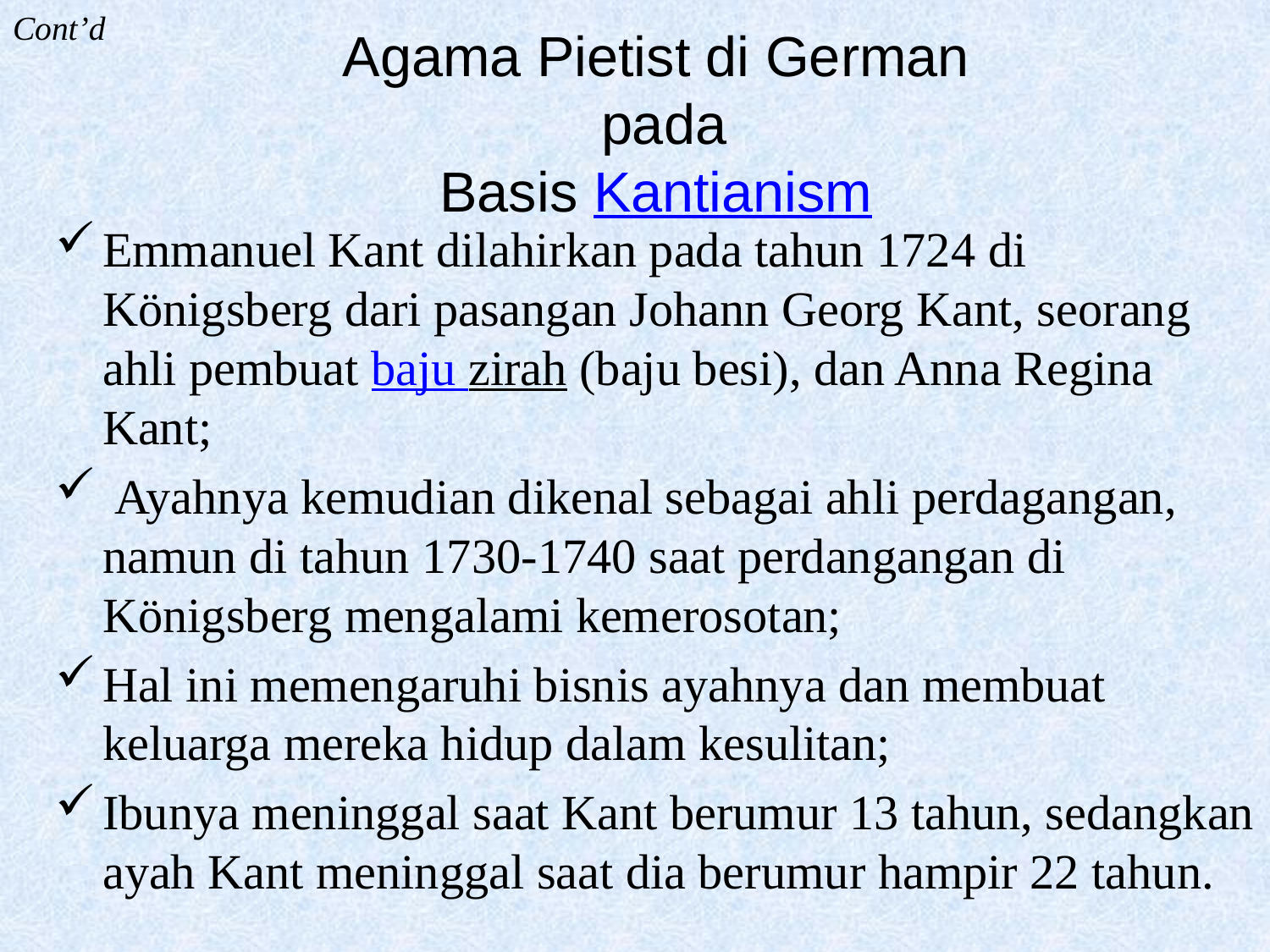

Cont’d
# Agama Pietist di German pada Basis Kantianism
Emmanuel Kant dilahirkan pada tahun 1724 di Königsberg dari pasangan Johann Georg Kant, seorang ahli pembuat baju zirah (baju besi), dan Anna Regina Kant;
 Ayahnya kemudian dikenal sebagai ahli perdagangan, namun di tahun 1730-1740 saat perdangangan di Königsberg mengalami kemerosotan;
Hal ini memengaruhi bisnis ayahnya dan membuat keluarga mereka hidup dalam kesulitan;
Ibunya meninggal saat Kant berumur 13 tahun, sedangkan ayah Kant meninggal saat dia berumur hampir 22 tahun.